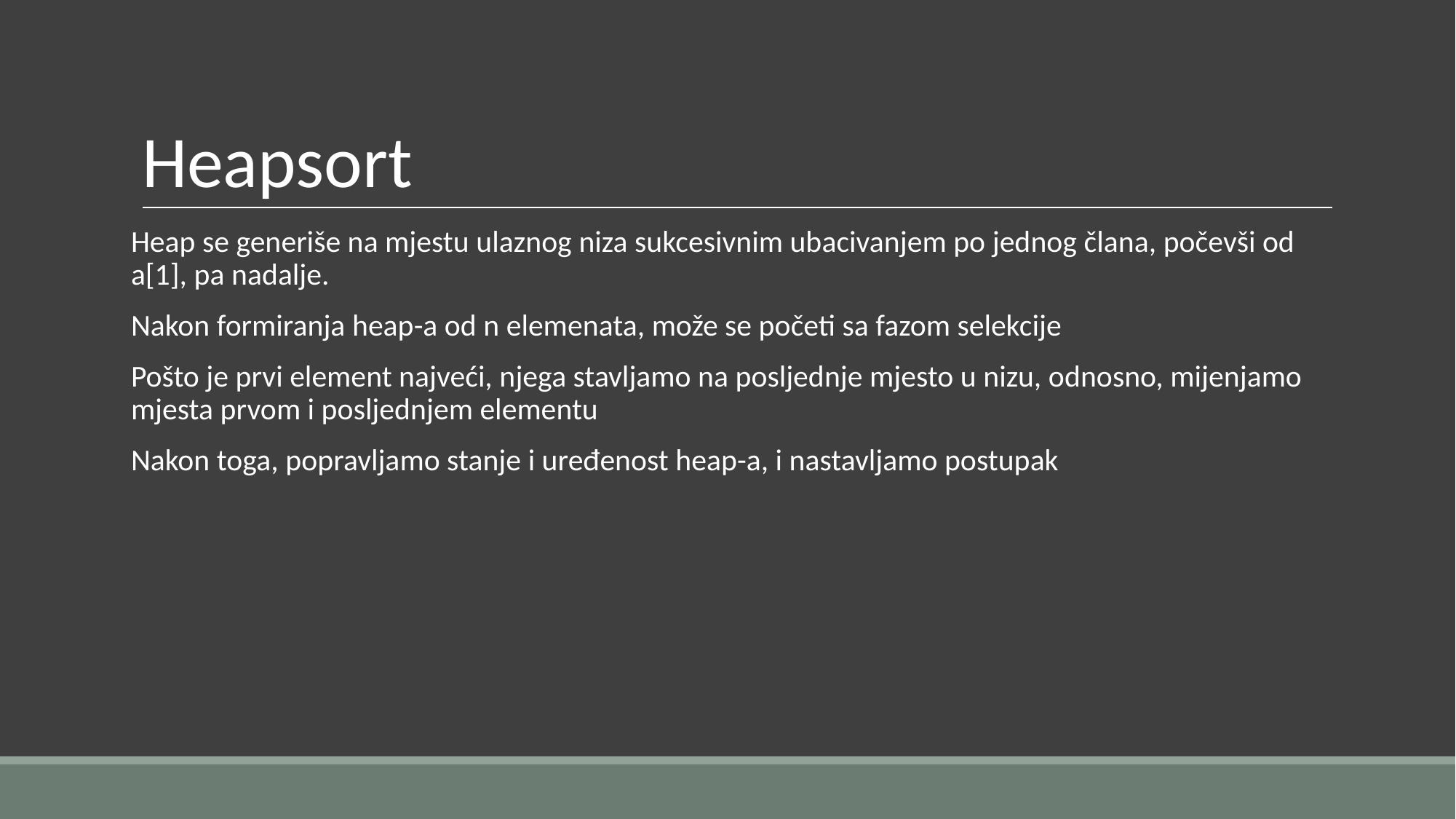

# Heapsort
Heap se generiše na mjestu ulaznog niza sukcesivnim ubacivanjem po jednog člana, počevši od a[1], pa nadalje.
Nakon formiranja heap-a od n elemenata, može se početi sa fazom selekcije
Pošto je prvi element najveći, njega stavljamo na posljednje mjesto u nizu, odnosno, mijenjamo mjesta prvom i posljednjem elementu
Nakon toga, popravljamo stanje i uređenost heap-a, i nastavljamo postupak